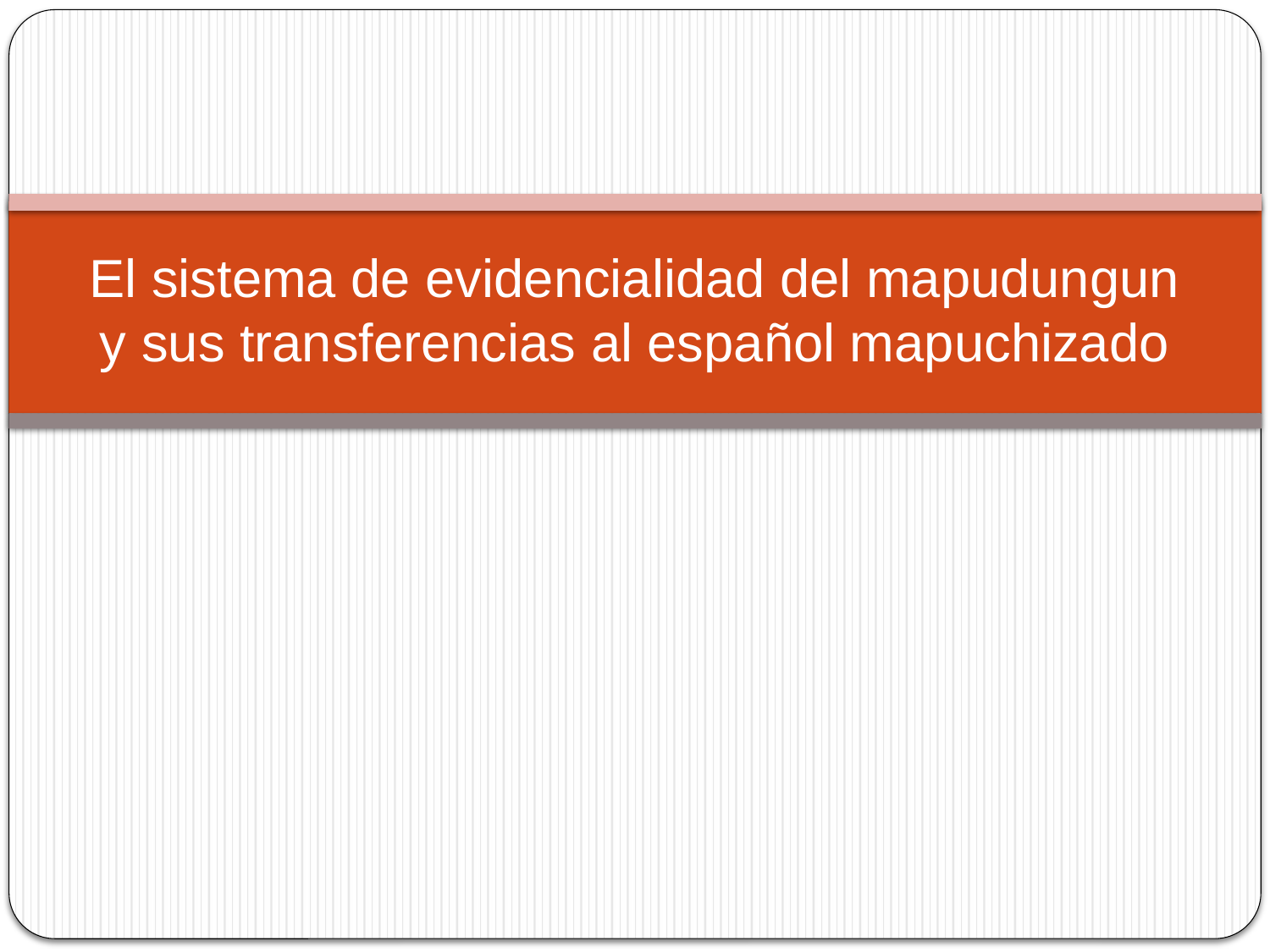

# El sistema de evidencialidad del mapudungun y sus transferencias al español mapuchizado